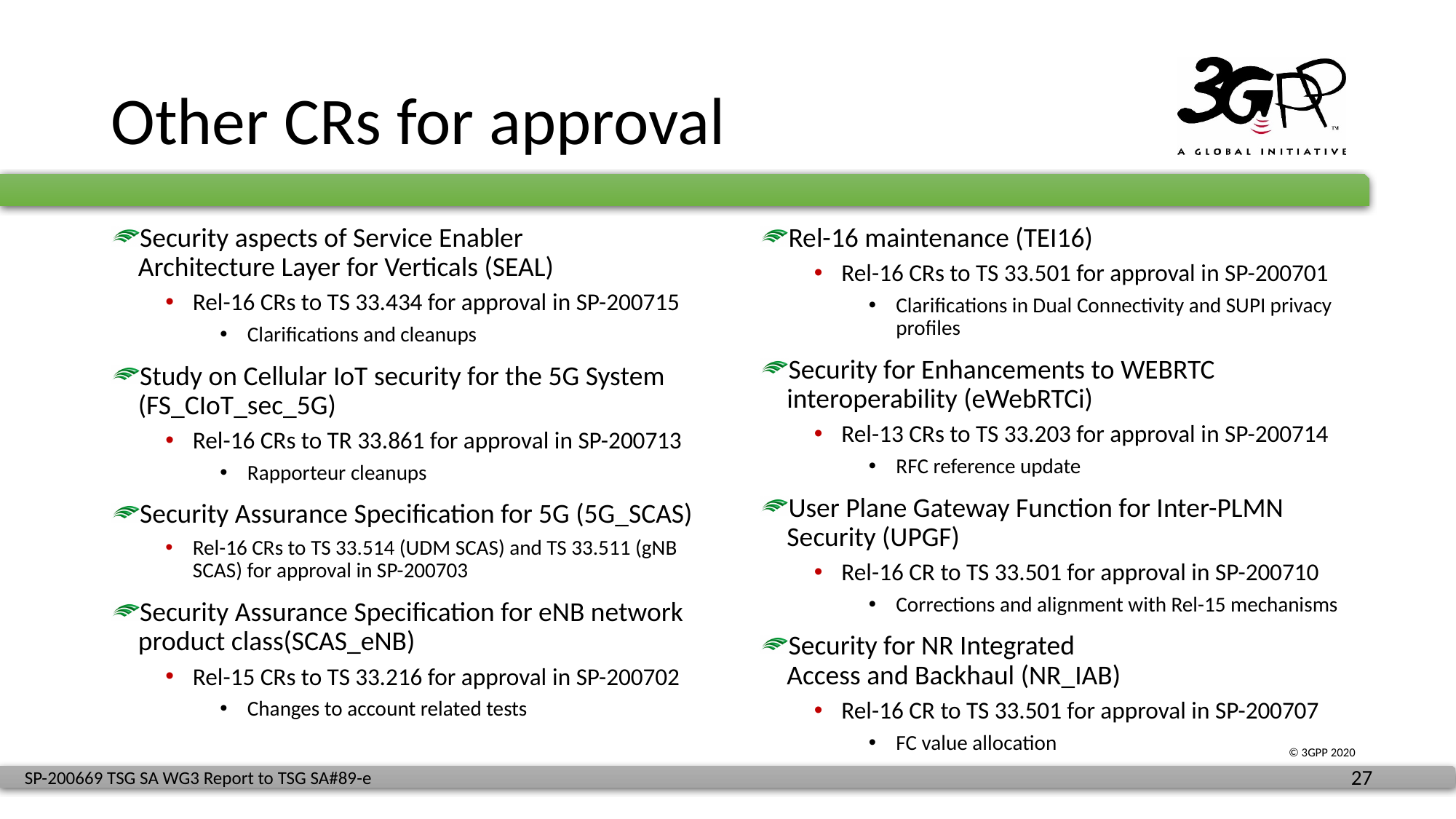

# Other CRs for approval
Security aspects of Service Enabler
Architecture Layer for Verticals (SEAL)
Rel-16 CRs to TS 33.434 for approval in SP-200715
Clarifications and cleanups
Study on Cellular IoT security for the 5G System (FS_CIoT_sec_5G)
Rel-16 CRs to TR 33.861 for approval in SP-200713
Rapporteur cleanups
Security Assurance Specification for 5G (5G_SCAS)
Rel-16 CRs to TS 33.514 (UDM SCAS) and TS 33.511 (gNB SCAS) for approval in SP-200703
Security Assurance Specification for eNB network product class(SCAS_eNB)
Rel-15 CRs to TS 33.216 for approval in SP-200702
Changes to account related tests

Rel-16 maintenance (TEI16)
Rel-16 CRs to TS 33.501 for approval in SP-200701
Clarifications in Dual Connectivity and SUPI privacy profiles
Security for Enhancements to WEBRTC interoperability (eWebRTCi)
Rel-13 CRs to TS 33.203 for approval in SP-200714
RFC reference update
User Plane Gateway Function for Inter-PLMN Security (UPGF)
Rel-16 CR to TS 33.501 for approval in SP-200710
Corrections and alignment with Rel-15 mechanisms
Security for NR Integrated
Access and Backhaul (NR_IAB)
Rel-16 CR to TS 33.501 for approval in SP-200707
FC value allocation